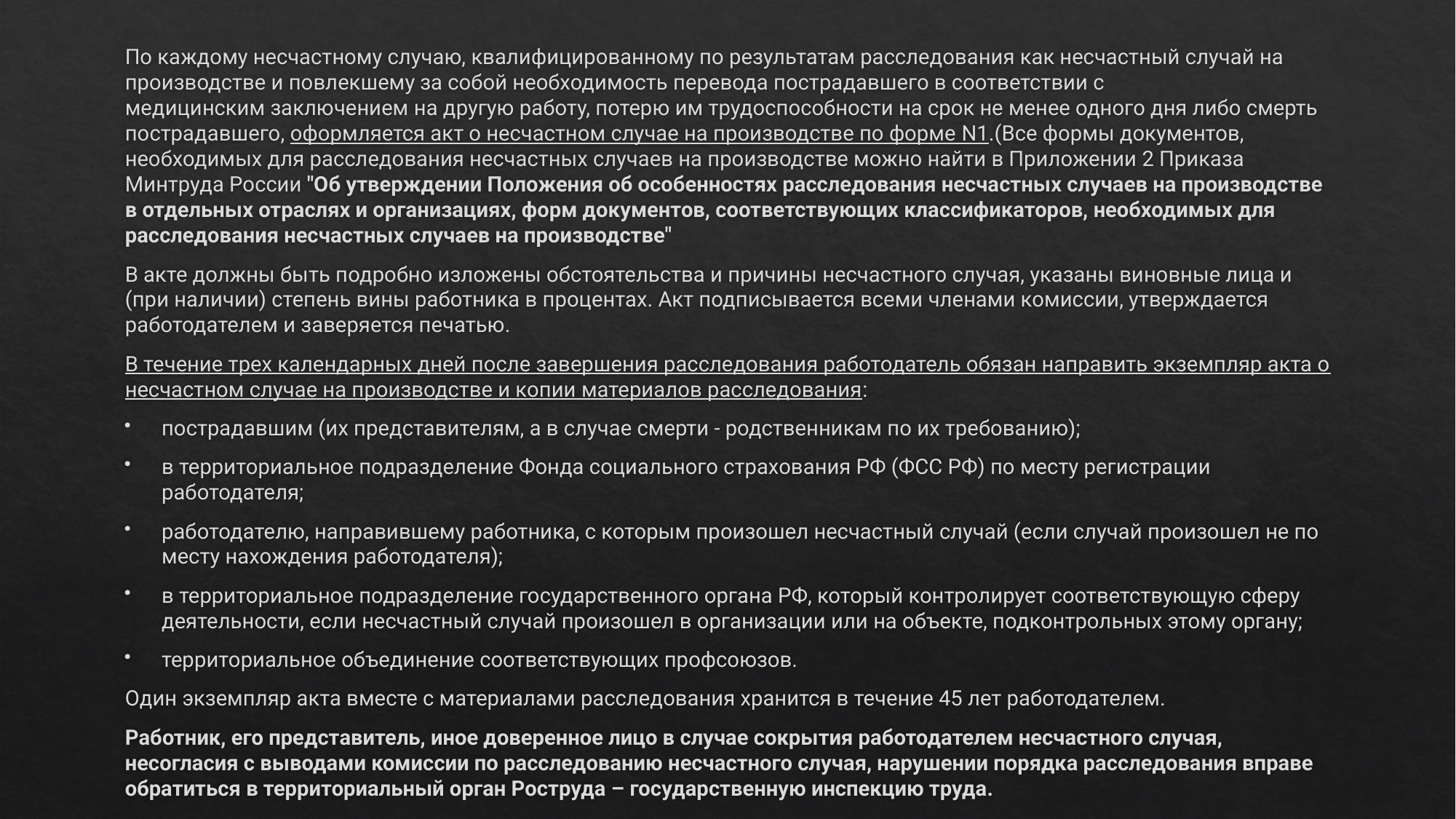

По каждому несчастному случаю, квалифицированному по результатам расследования как несчастный случай на производстве и повлекшему за собой необходимость перевода пострадавшего в соответствии с медицинским заключением на другую работу, потерю им трудоспособности на срок не менее одного дня либо смерть пострадавшего, оформляется акт о несчастном случае на производстве по форме N1.(Все формы документов, необходимых для расследования несчастных случаев на производстве можно найти в Приложении 2 Приказа Минтруда России "Об утверждении Положения об особенностях расследования несчастных случаев на производстве в отдельных отраслях и организациях, форм документов, соответствующих классификаторов, необходимых для расследования несчастных случаев на производстве"
В акте должны быть подробно изложены обстоятельства и причины несчастного случая, указаны виновные лица и (при наличии) степень вины работника в процентах. Акт подписывается всеми членами комиссии, утверждается работодателем и заверяется печатью.
В течение трех календарных дней после завершения расследования работодатель обязан направить экземпляр акта о несчастном случае на производстве и копии материалов расследования:
пострадавшим (их представителям, а в случае смерти - родственникам по их требованию);
в территориальное подразделение Фонда социального страхования РФ (ФСС РФ) по месту регистрации работодателя;
работодателю, направившему работника, с которым произошел несчастный случай (если случай произошел не по месту нахождения работодателя);
в территориальное подразделение государственного органа РФ, который контролирует соответствующую сферу деятельности, если несчастный случай произошел в организации или на объекте, подконтрольных этому органу;
территориальное объединение соответствующих профсоюзов.
Один экземпляр акта вместе с материалами расследования хранится в течение 45 лет работодателем.
Работник, его представитель, иное доверенное лицо в случае сокрытия работодателем несчастного случая, несогласия с выводами комиссии по расследованию несчастного случая, нарушении порядка расследования вправе обратиться в территориальный орган Роструда – государственную инспекцию труда.